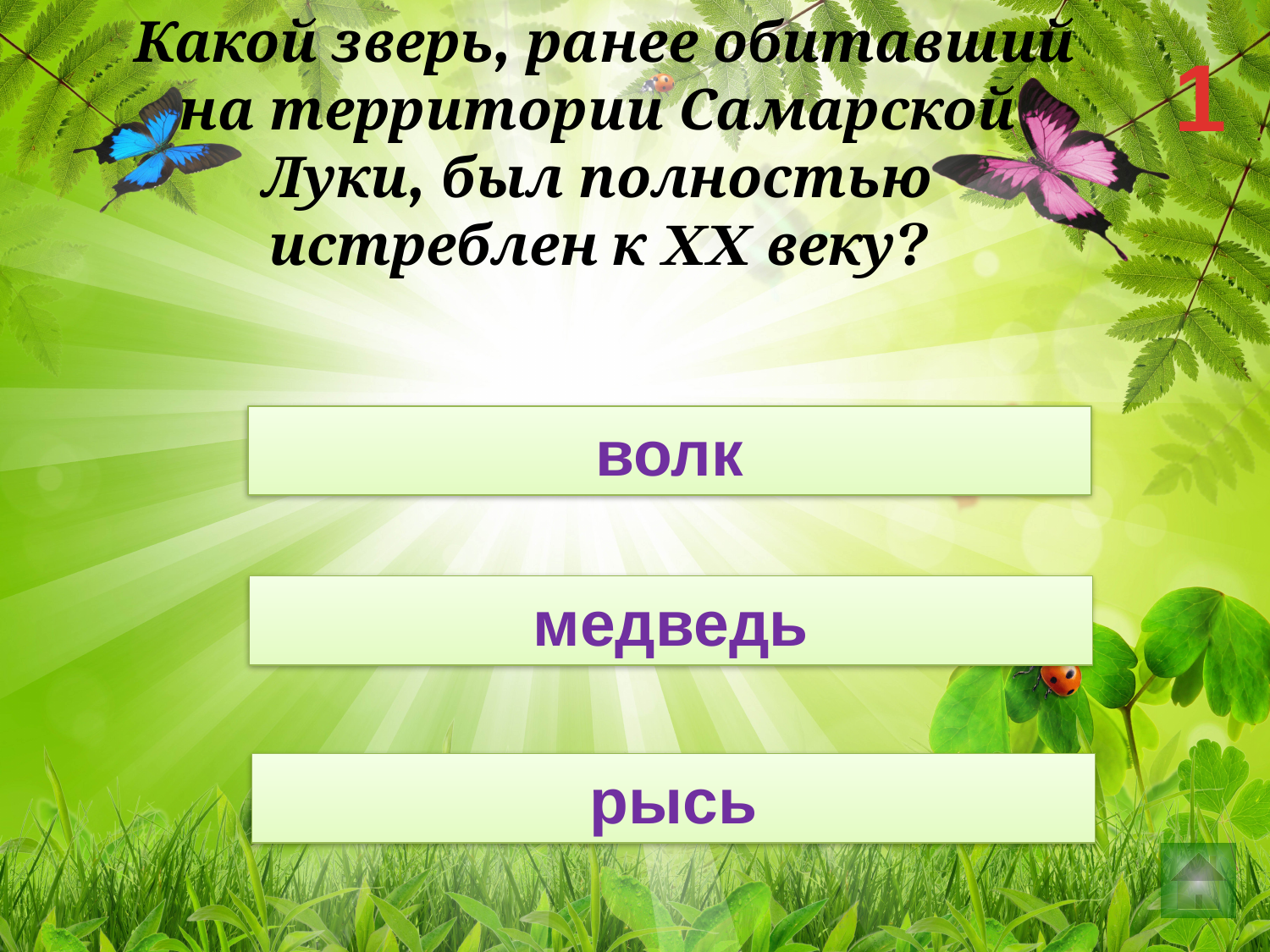

Какой зверь, ранее обитавший на территории Самарской Луки, был полностью истреблен к XX веку?
1
волк
медведь
рысь